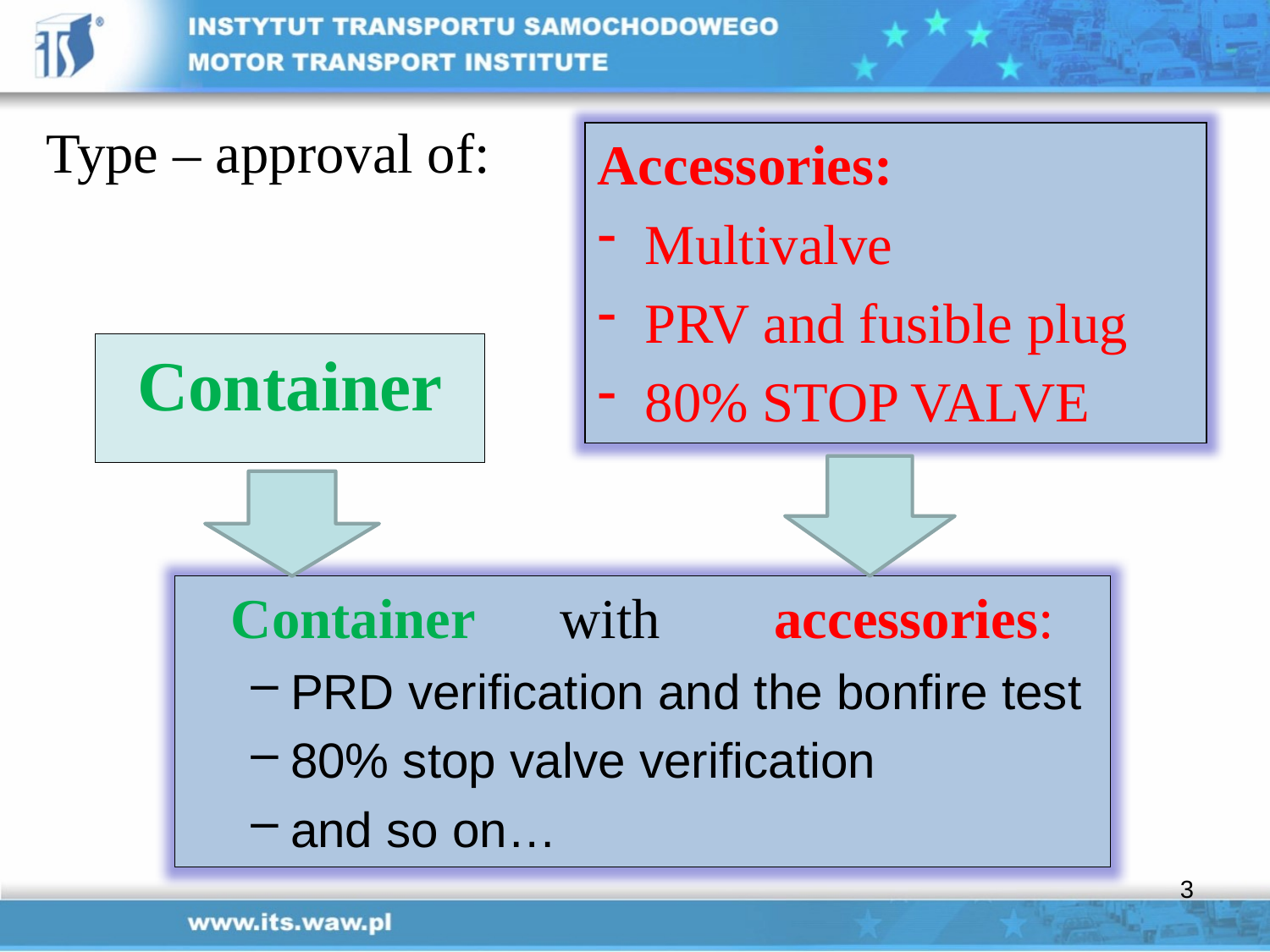

Type – approval of:

Accessories:
Multivalve
PRV and fusible plug
80% STOP VALVE

Container

Container      with        accessories:
PRD verification and the bonfire test
80% stop valve verification
and so on…

3